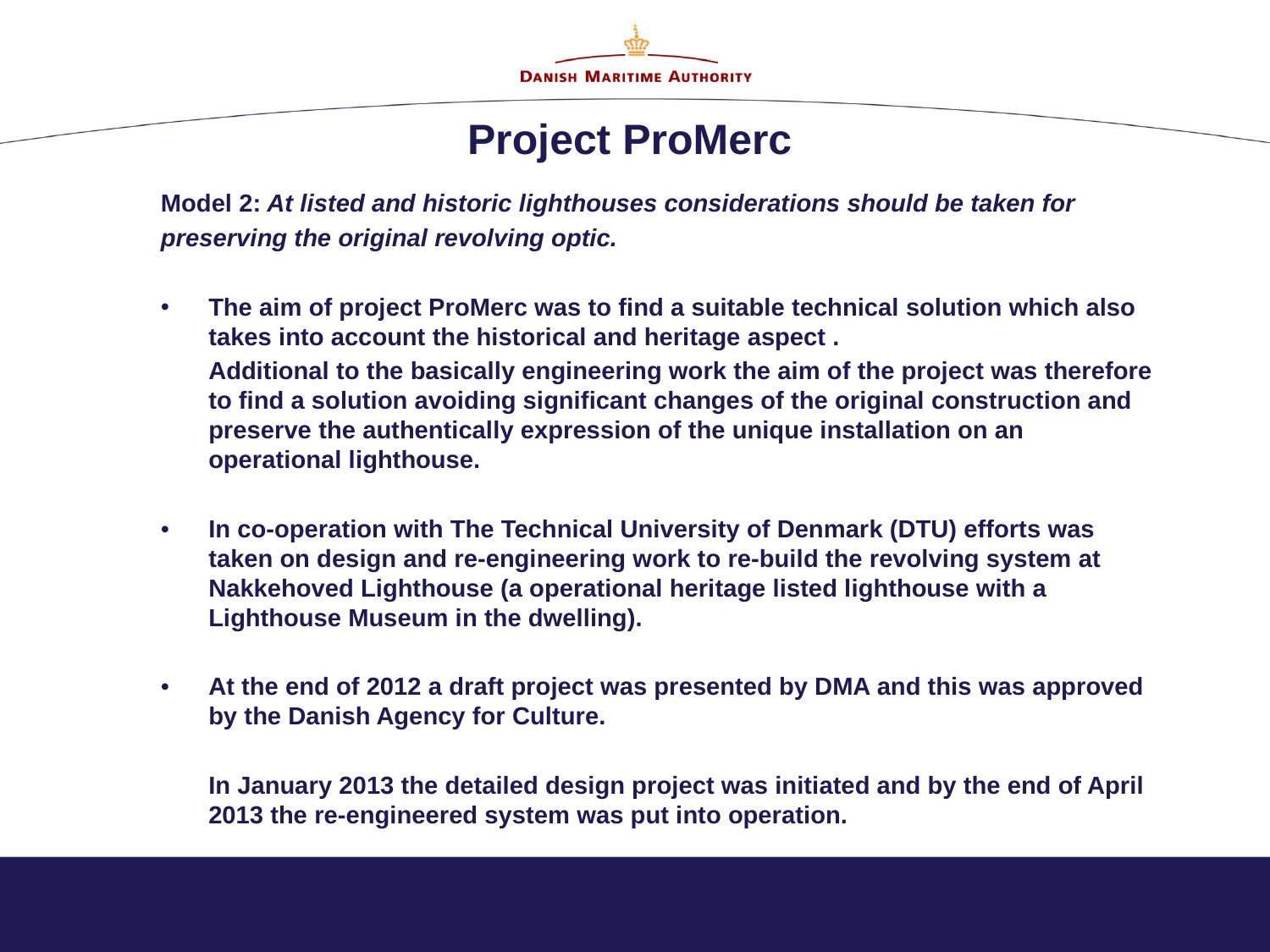

# Project ProMerc
Model 2: At listed and historic lighthouses considerations should be taken for
preserving the original revolving optic.

The aim of project ProMerc was to find a suitable technical solution which also takes into account the historical and heritage aspect .
	Additional to the basically engineering work the aim of the project was therefore to find a solution avoiding significant changes of the original construction and preserve the authentically expression of the unique installation on an operational lighthouse.

In co-operation with The Technical University of Denmark (DTU) efforts was taken on design and re-engineering work to re-build the revolving system at Nakkehoved Lighthouse (a operational heritage listed lighthouse with a Lighthouse Museum in the dwelling).

At the end of 2012 a draft project was presented by DMA and this was approved by the Danish Agency for Culture.

	In January 2013 the detailed design project was initiated and by the end of April 2013 the re-engineered system was put into operation.